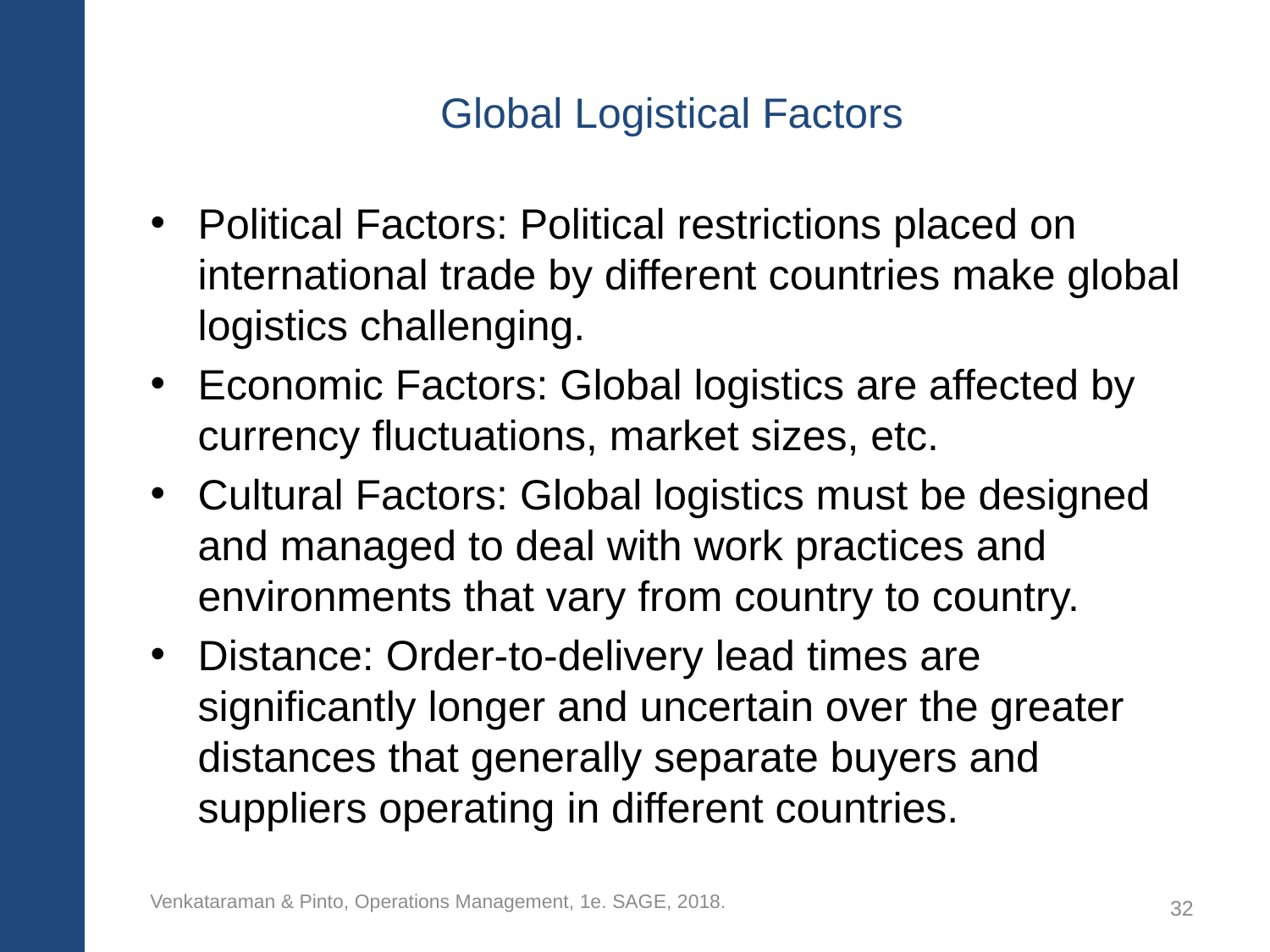

# Global Logistical Factors
Political Factors: Political restrictions placed on international trade by different countries make global logistics challenging.
Economic Factors: Global logistics are affected by currency fluctuations, market sizes, etc.
Cultural Factors: Global logistics must be designed and managed to deal with work practices and environments that vary from country to country.
Distance: Order-to-delivery lead times are significantly longer and uncertain over the greater distances that generally separate buyers and suppliers operating in different countries.
Venkataraman & Pinto, Operations Management, 1e. SAGE, 2018.
32